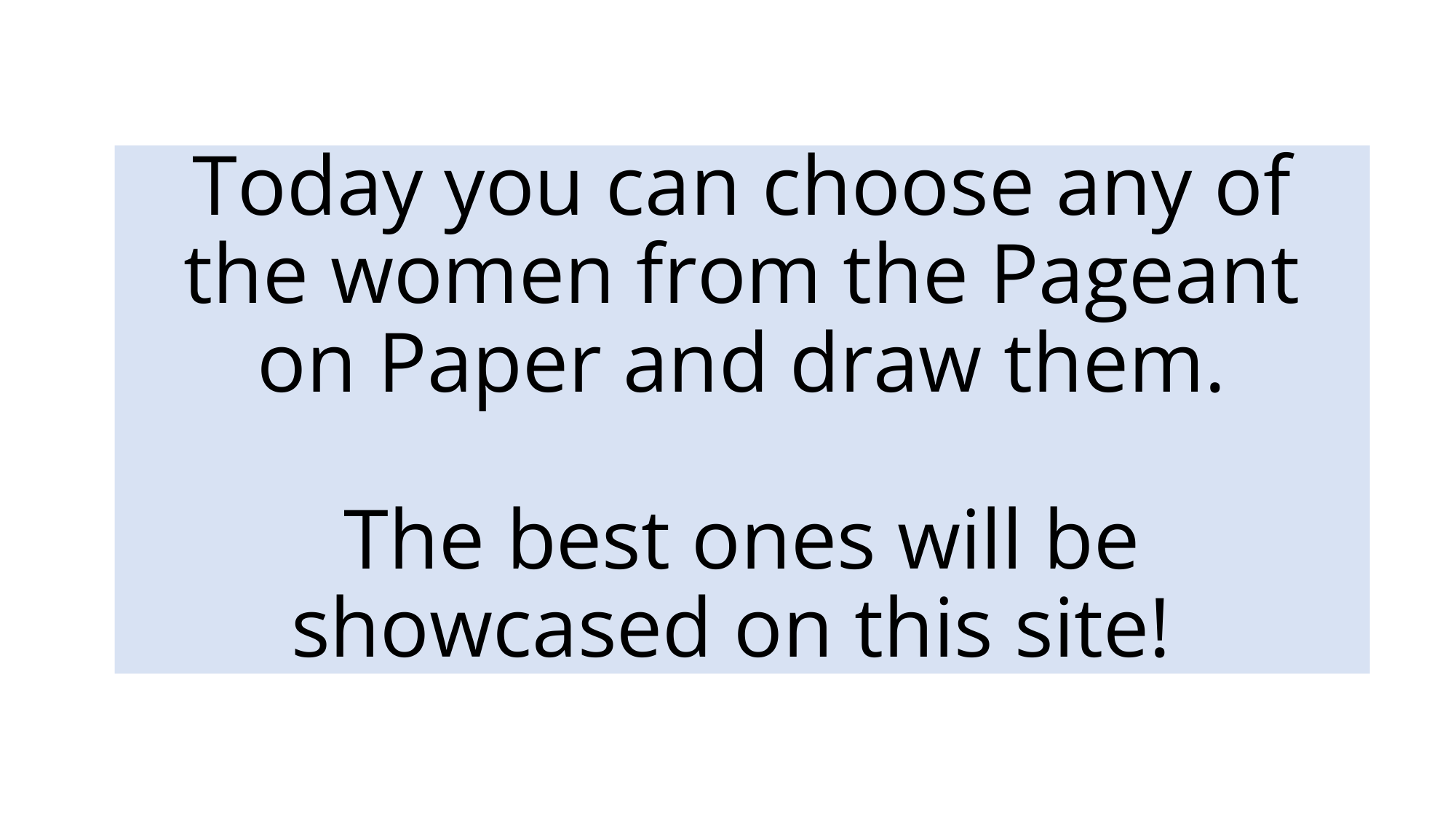

# Today you can choose any of the women from the Pageant on Paper and draw them. The best ones will be showcased on this site!